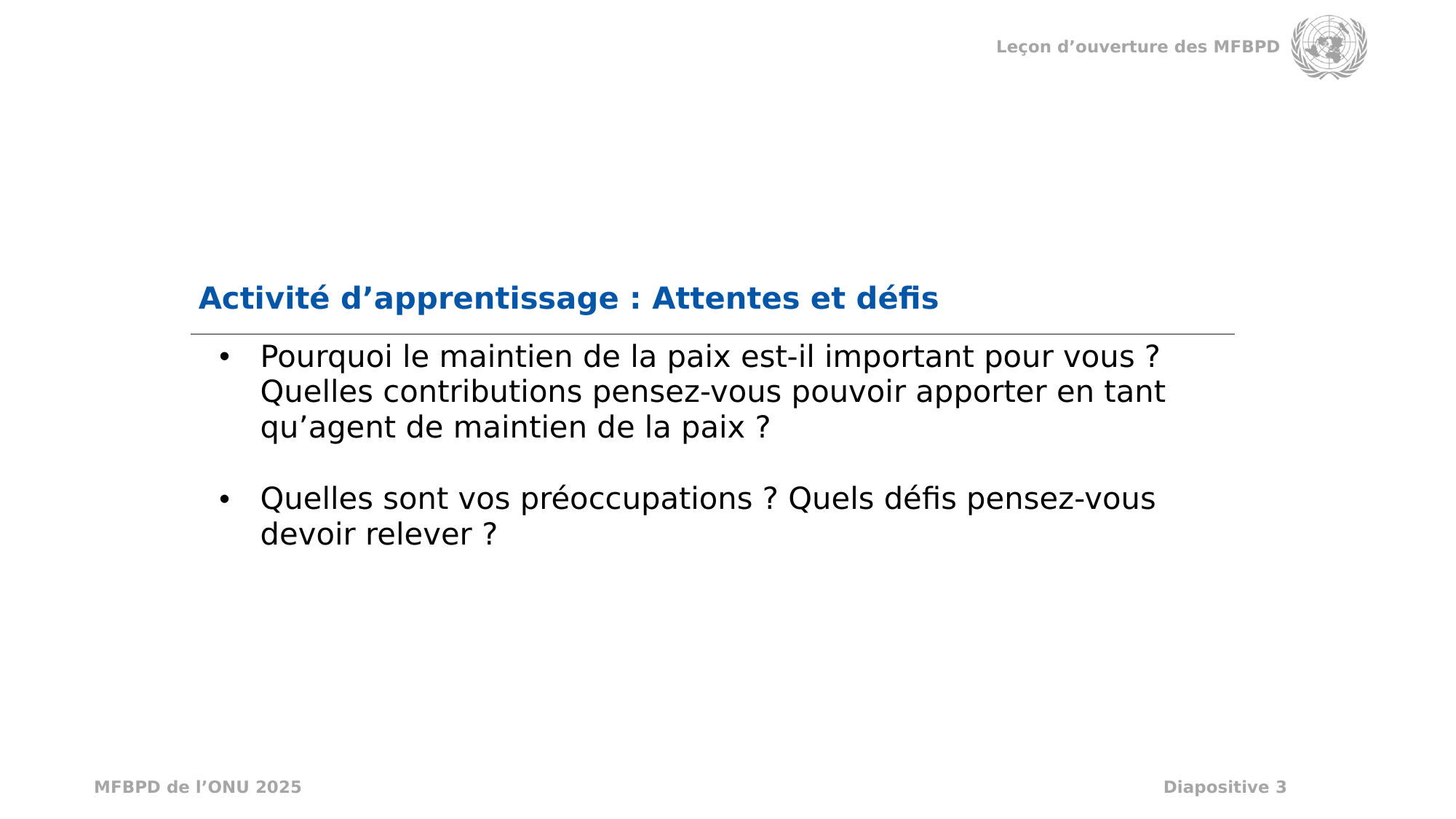

|  |
| --- |
|  |
| Activité d’apprentissage : Attentes et défis |  |
| --- | --- |
|  | Pourquoi le maintien de la paix est-il important pour vous ? Quelles contributions pensez-vous pouvoir apporter en tant qu’agent de maintien de la paix ? Quelles sont vos préoccupations ? Quels défis pensez-vous devoir relever ? |
Pertinence